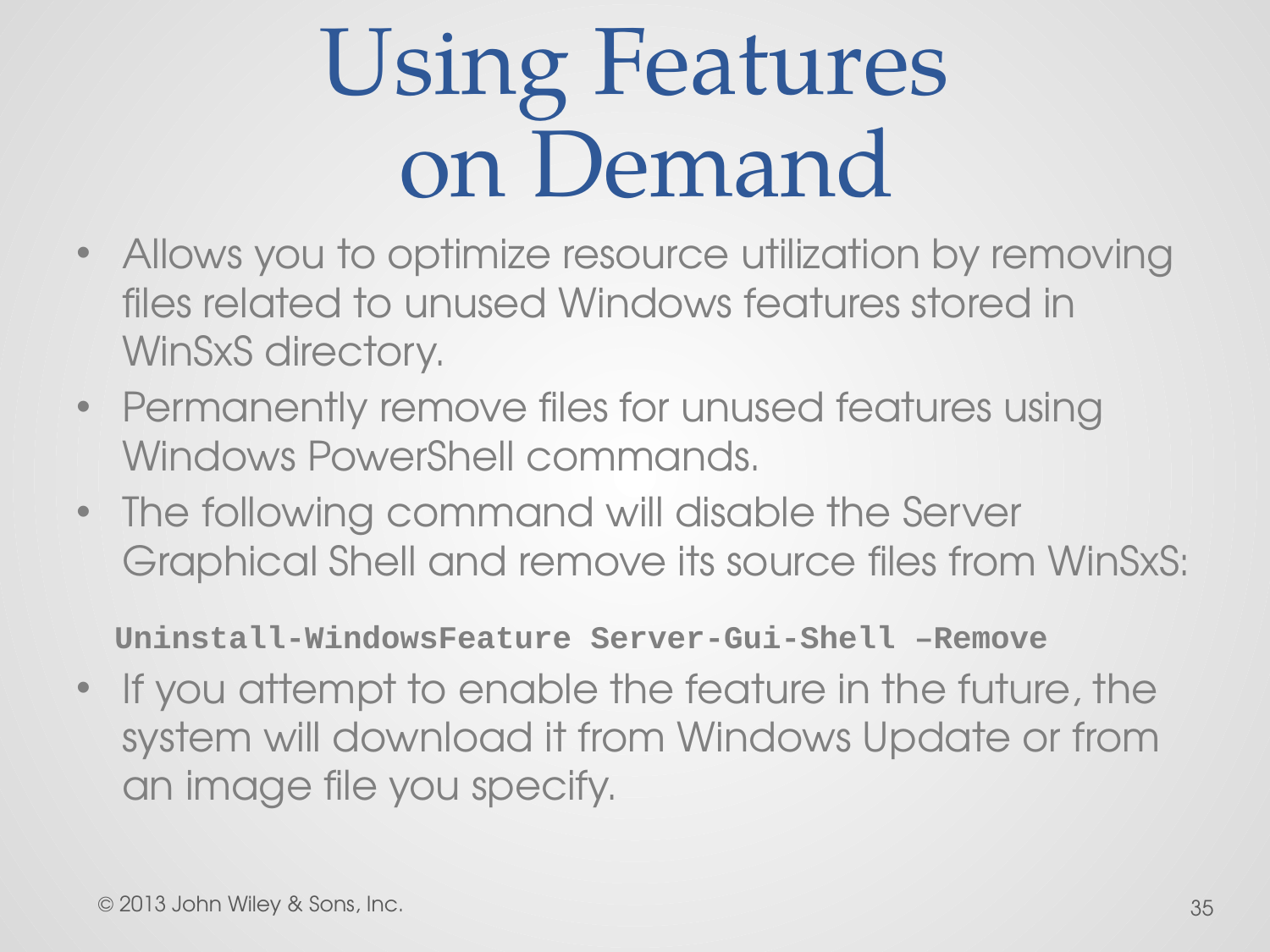

# Using Features on Demand
Allows you to optimize resource utilization by removing files related to unused Windows features stored in WinSxS directory.
Permanently remove files for unused features using Windows PowerShell commands.
The following command will disable the Server Graphical Shell and remove its source files from WinSxS:
  Uninstall-WindowsFeature Server-Gui-Shell –Remove
If you attempt to enable the feature in the future, the system will download it from Windows Update or from an image file you specify.

© 2013 John Wiley & Sons, Inc.
35